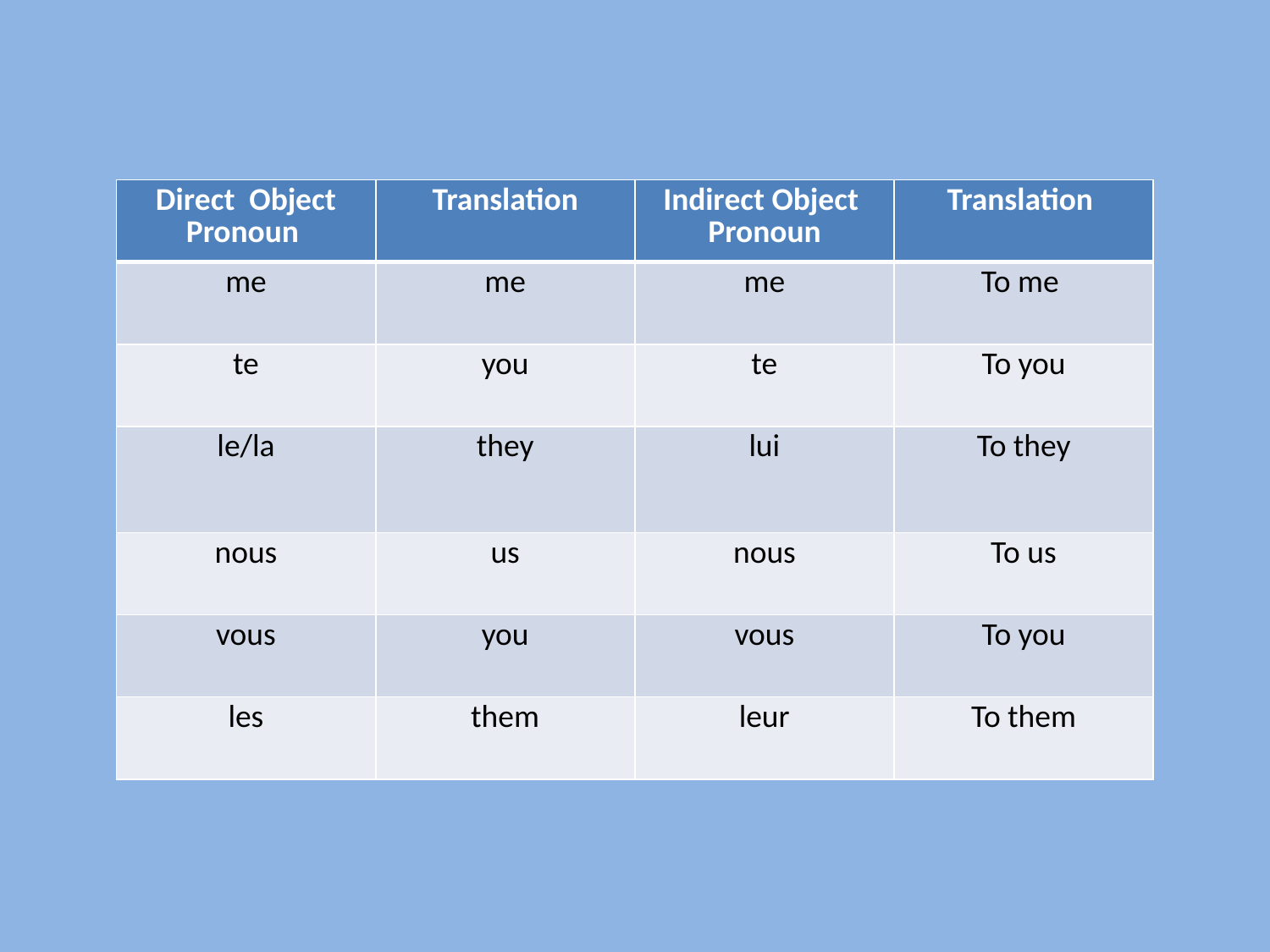

| Direct Object Pronoun | Translation | Indirect Object Pronoun | Translation |
| --- | --- | --- | --- |
| me | me | me | To me |
| te | you | te | To you |
| le/la | they | lui | To they |
| nous | us | nous | To us |
| vous | you | vous | To you |
| les | them | leur | To them |